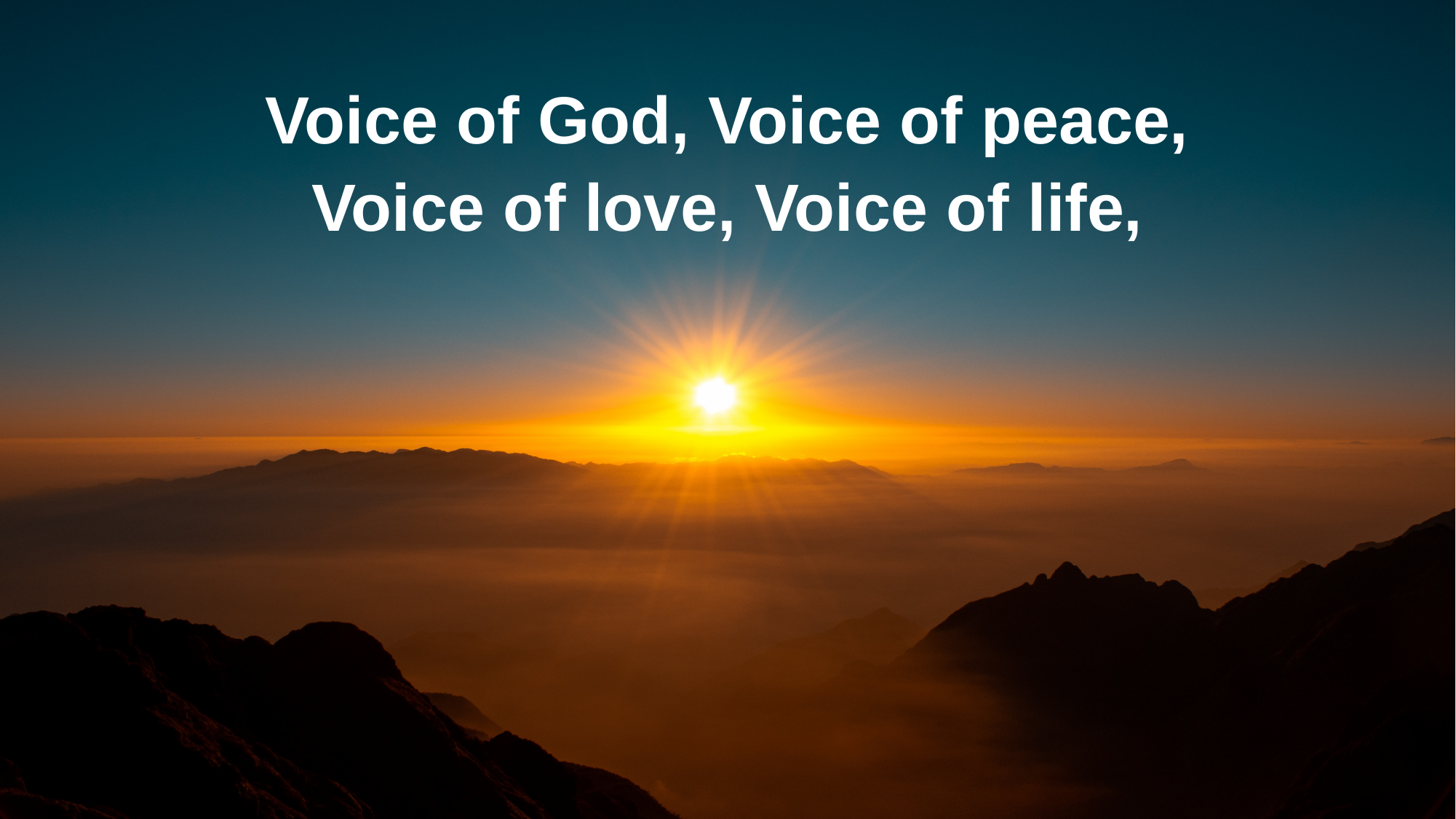

Voice of God, Voice of peace,
Voice of love, Voice of life,